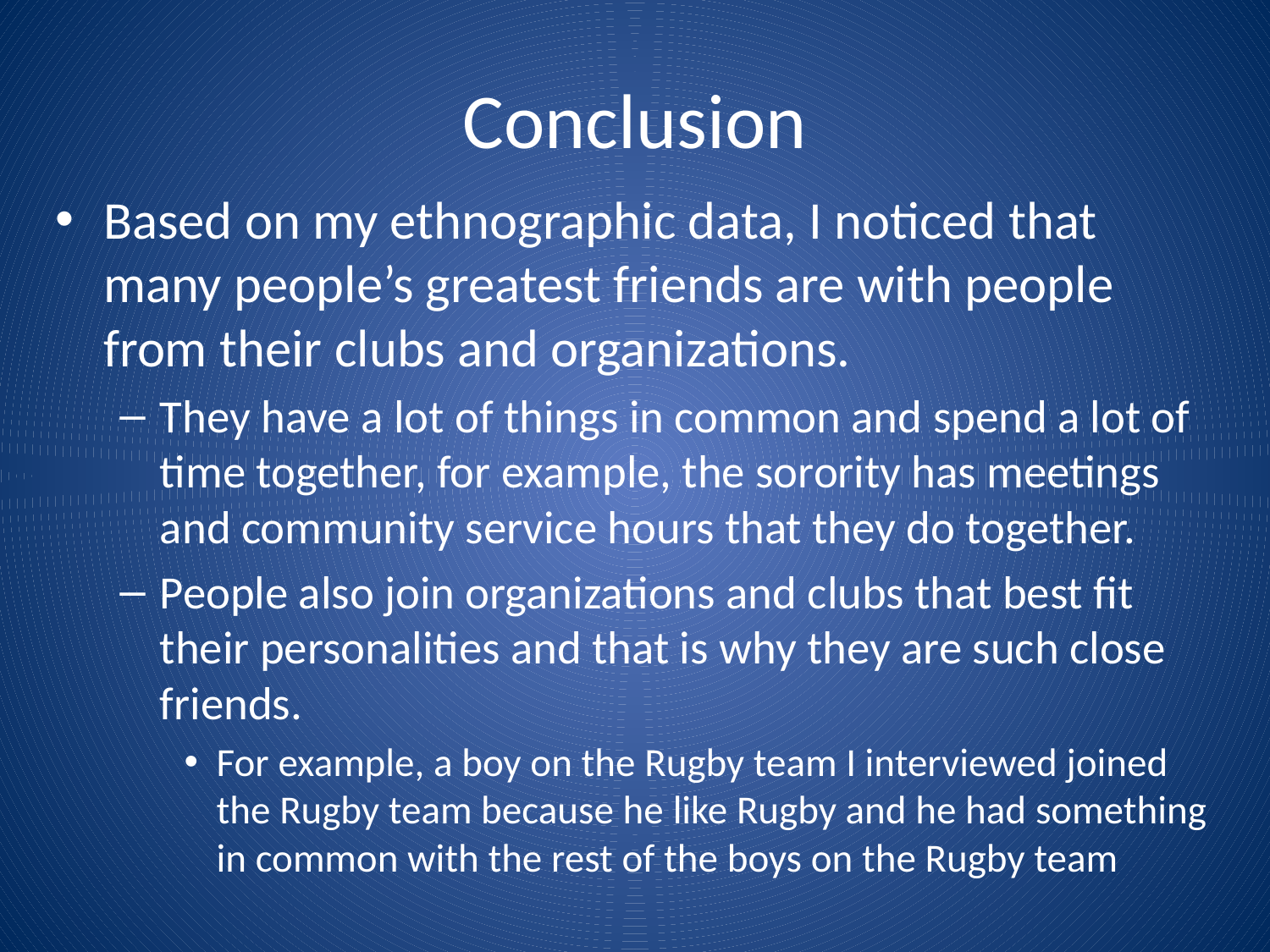

# Conclusion
Based on my ethnographic data, I noticed that many people’s greatest friends are with people from their clubs and organizations.
They have a lot of things in common and spend a lot of time together, for example, the sorority has meetings and community service hours that they do together.
People also join organizations and clubs that best fit their personalities and that is why they are such close friends.
For example, a boy on the Rugby team I interviewed joined the Rugby team because he like Rugby and he had something in common with the rest of the boys on the Rugby team